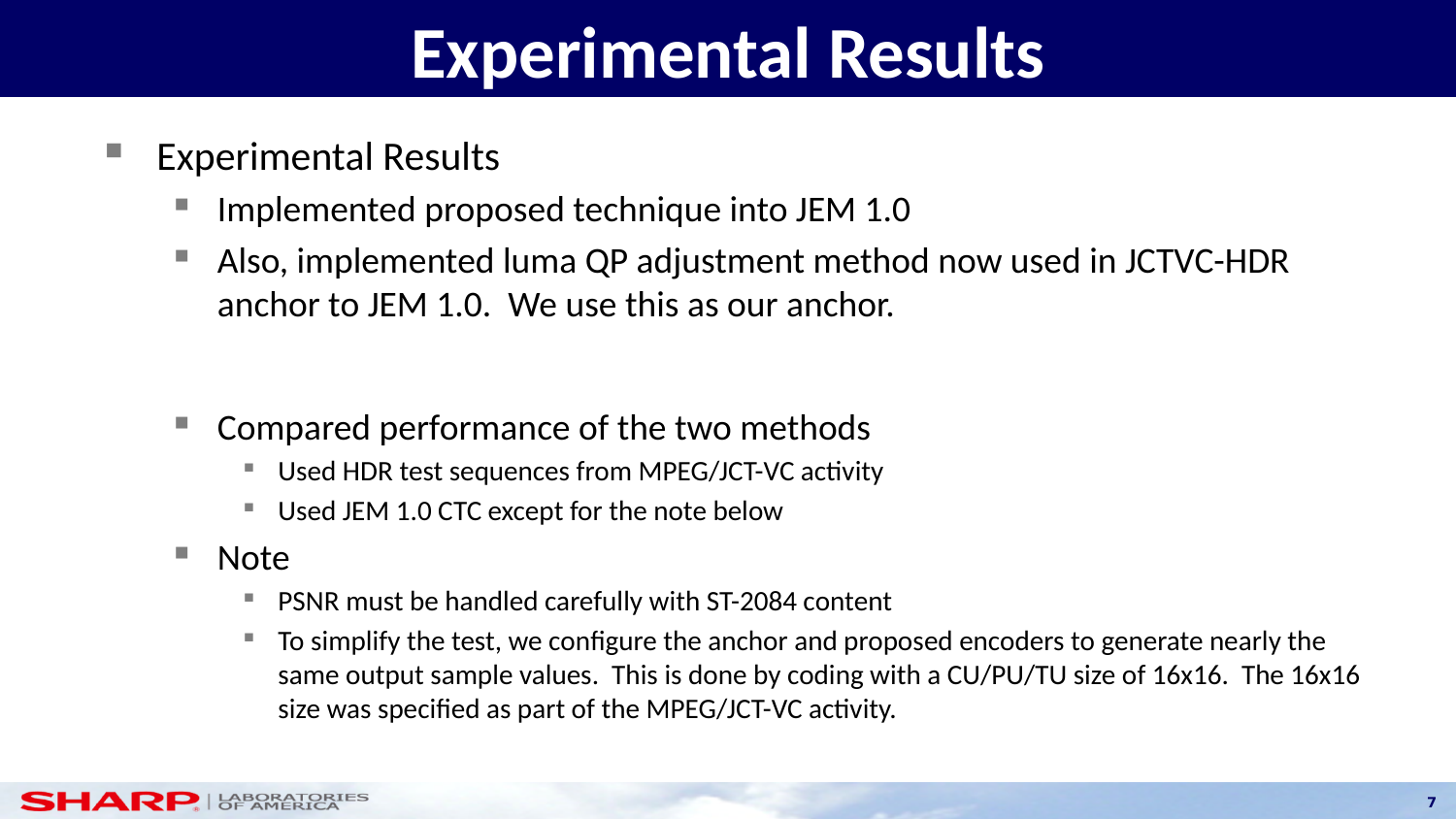

# Experimental Results
Experimental Results
Implemented proposed technique into JEM 1.0
Also, implemented luma QP adjustment method now used in JCTVC-HDR anchor to JEM 1.0.  We use this as our anchor.

Compared performance of the two methods
Used HDR test sequences from MPEG/JCT-VC activity
Used JEM 1.0 CTC except for the note below
Note
PSNR must be handled carefully with ST-2084 content
To simplify the test, we configure the anchor and proposed encoders to generate nearly the same output sample values.  This is done by coding with a CU/PU/TU size of 16x16.  The 16x16 size was specified as part of the MPEG/JCT-VC activity.